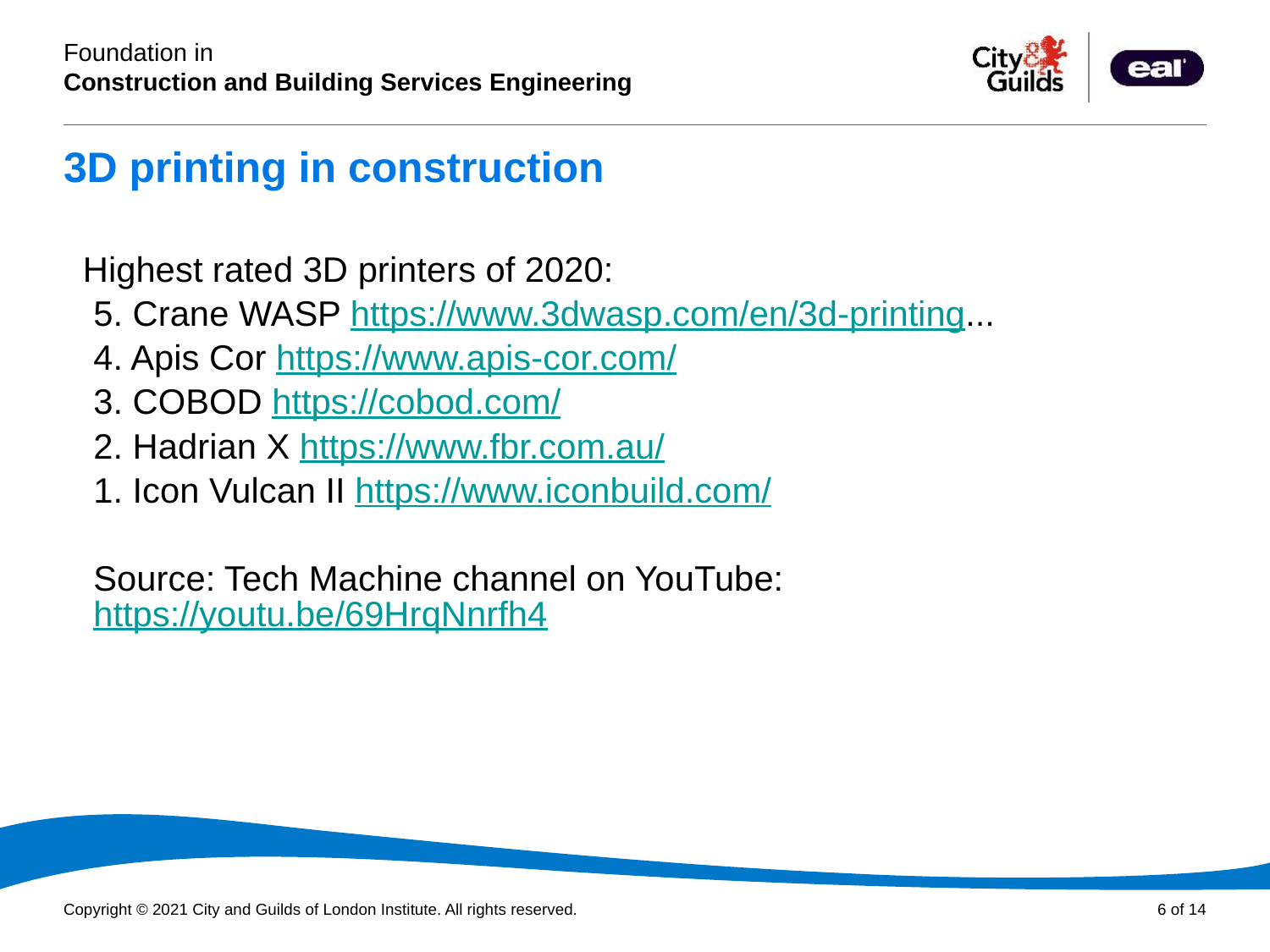

# 3D printing in construction
  Highest rated 3D printers of 2020:
5. Crane WASP https://www.3dwasp.com/en/3d-printing...
4. Apis Cor https://www.apis-cor.com/
3. COBOD https://cobod.com/
2. Hadrian X https://www.fbr.com.au/
1. Icon Vulcan II https://www.iconbuild.com/

Source: Tech Machine channel on YouTube:
https://youtu.be/69HrqNnrfh4